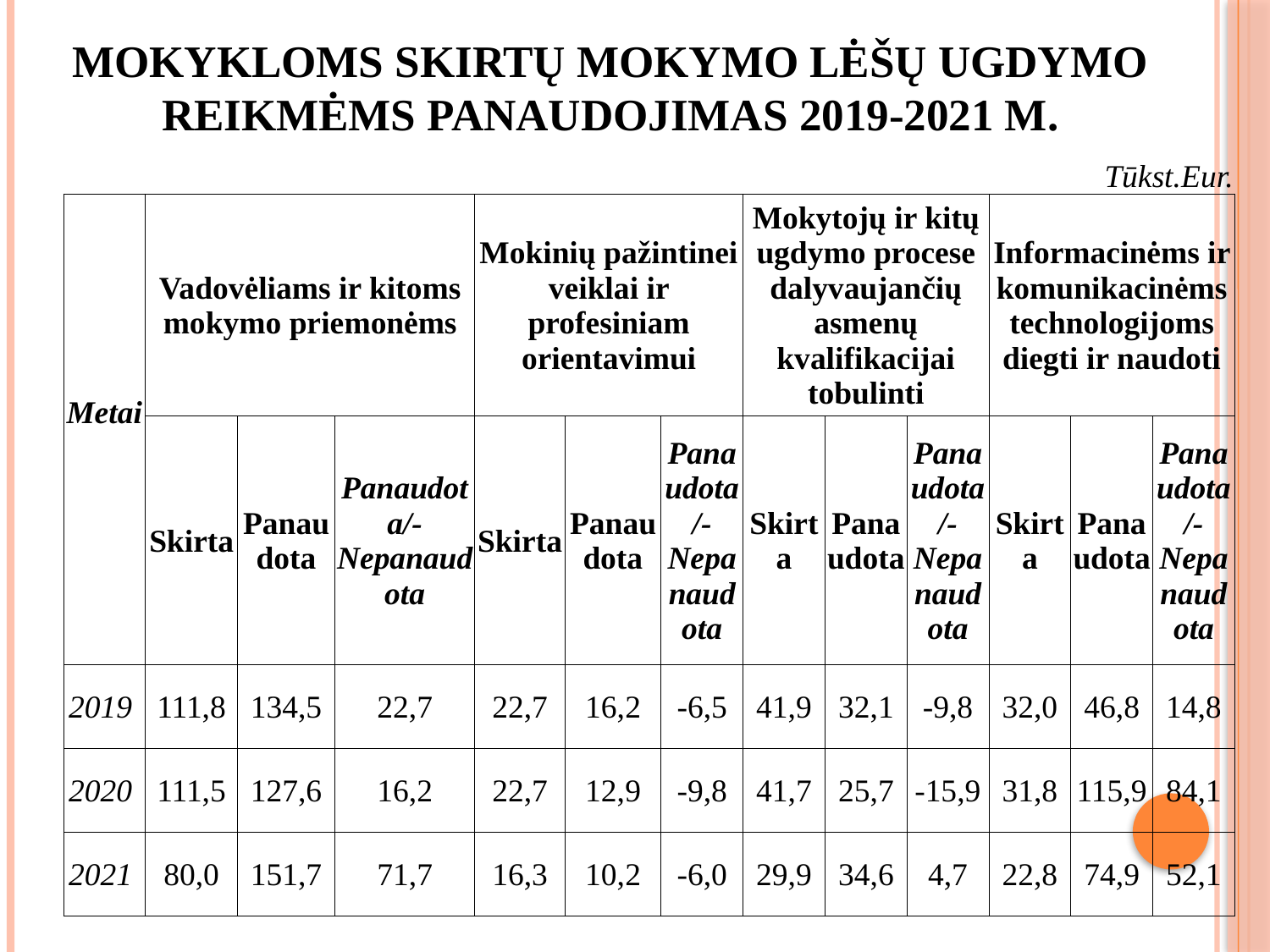

# Mokykloms skirtų mokymo lėšų ugdymo reikmėms panaudojimas 2019-2021 m.
| Tūkst.Eur. |  |  |  |  |  |  |  |  |  |  |  |  |
| --- | --- | --- | --- | --- | --- | --- | --- | --- | --- | --- | --- | --- |
| Metai | Vadovėliams ir kitoms mokymo priemonėms |  |  | Mokinių pažintinei veiklai ir profesiniam orientavimui |  |  | Mokytojų ir kitų ugdymo procese dalyvaujančių asmenų kvalifikacijai tobulinti |  |  | Informacinėms ir komunikacinėms technologijoms diegti ir naudoti |  |  |
|  | Skirta | Panaudota | Panaudota/-Nepanaudota | Skirta | Panaudota | Panaudota/-Nepanaudota | Skirta | Panaudota | Panaudota/-Nepanaudota | Skirta | Panaudota | Panaudota/-Nepanaudota |
| 2019 | 111,8 | 134,5 | 22,7 | 22,7 | 16,2 | -6,5 | 41,9 | 32,1 | -9,8 | 32,0 | 46,8 | 14,8 |
| 2020 | 111,5 | 127,6 | 16,2 | 22,7 | 12,9 | -9,8 | 41,7 | 25,7 | -15,9 | 31,8 | 115,9 | 84,1 |
| 2021 | 80,0 | 151,7 | 71,7 | 16,3 | 10,2 | -6,0 | 29,9 | 34,6 | 4,7 | 22,8 | 74,9 | 52,1 |